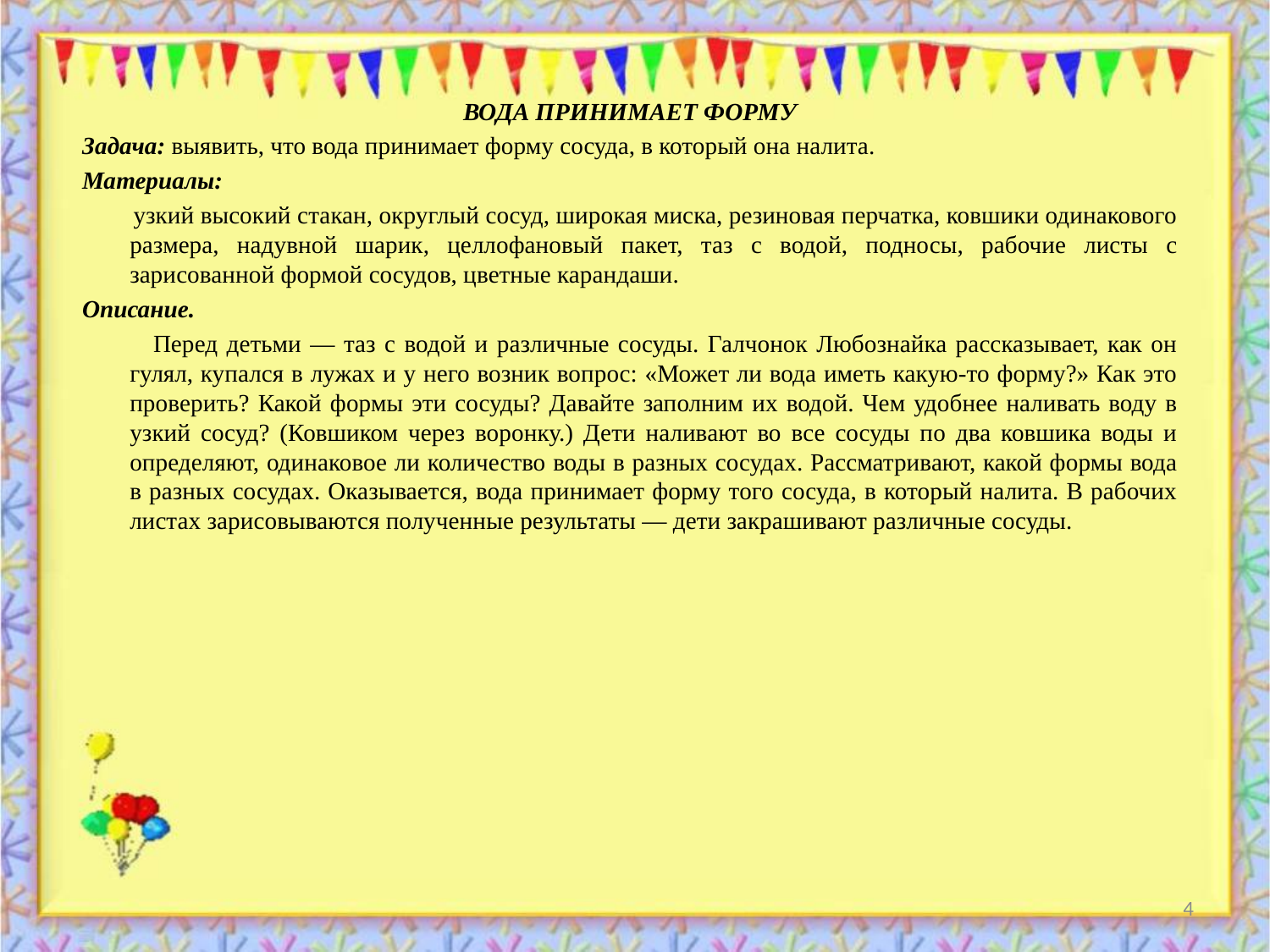

ВОДА ПРИНИМАЕТ ФОРМУ
Задача: выявить, что вода принимает форму сосуда, в который она налита.
Материалы:
        узкий высокий стакан, округлый сосуд, широкая миска, резиновая перчатка, ковшики одинакового размера, надувной шарик, целлофановый пакет, таз с водой, подносы, рабочие листы с зарисованной формой сосудов, цветные карандаши.
Описание.
        Перед детьми — таз с водой и различные сосуды. Галчонок Любознайка рассказывает, как он гулял, купался в лужах и у него возник вопрос: «Может ли вода иметь какую-то форму?» Как это проверить? Какой формы эти сосуды? Давайте заполним их водой. Чем удобнее наливать воду в узкий сосуд? (Ковшиком через воронку.) Дети наливают во все сосуды по два ковшика воды и определяют, одинаковое ли количество воды в разных сосудах. Рассматривают, какой формы вода в разных сосудах. Оказывается, вода принимает форму того сосуда, в который налита. В рабочих листах зарисовываются полученные результаты — дети закрашивают различные сосуды.

4